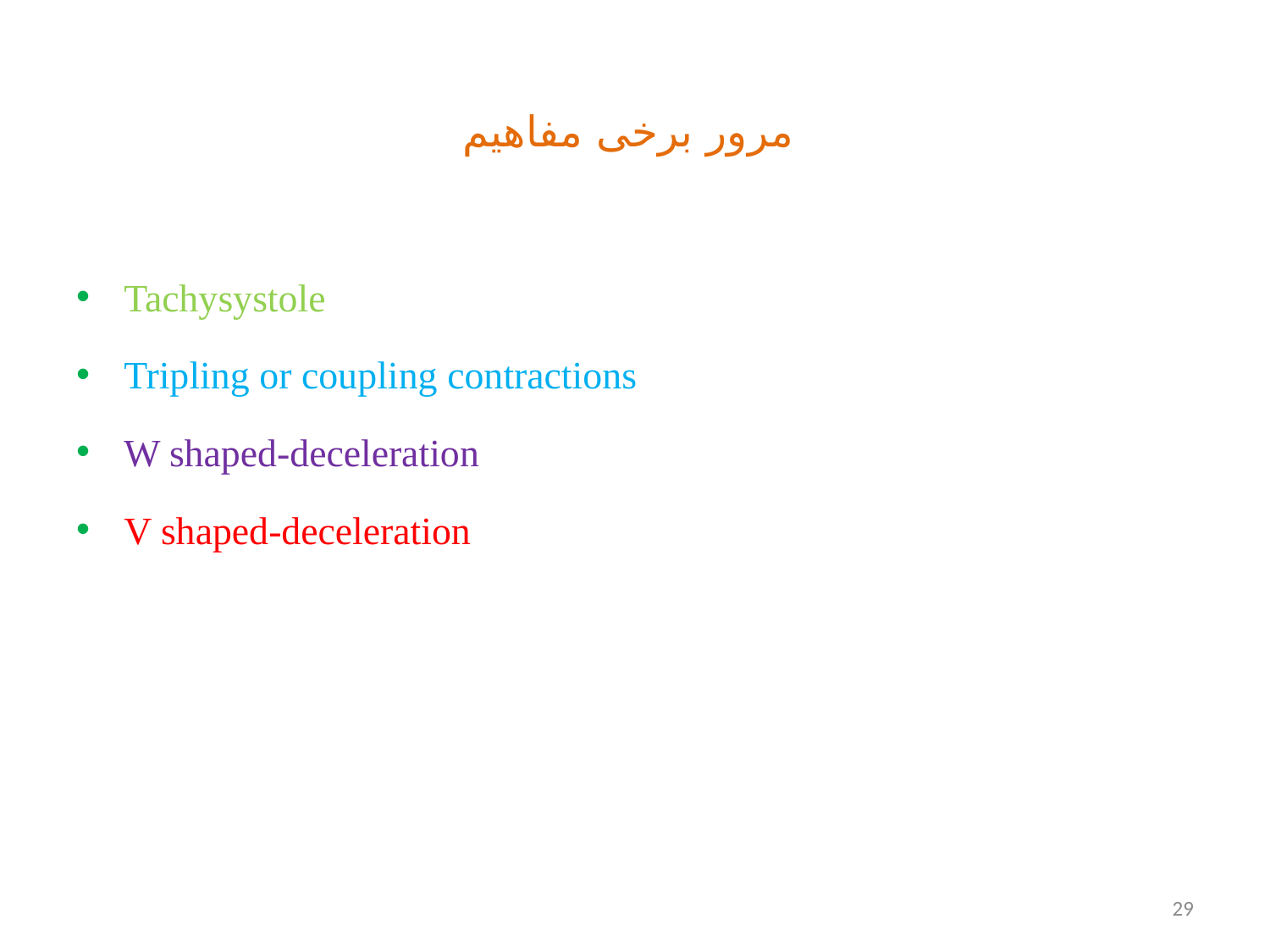

# مرور برخی مفاهیم
Tachysystole
Tripling or coupling contractions
W shaped-deceleration
V shaped-deceleration

29